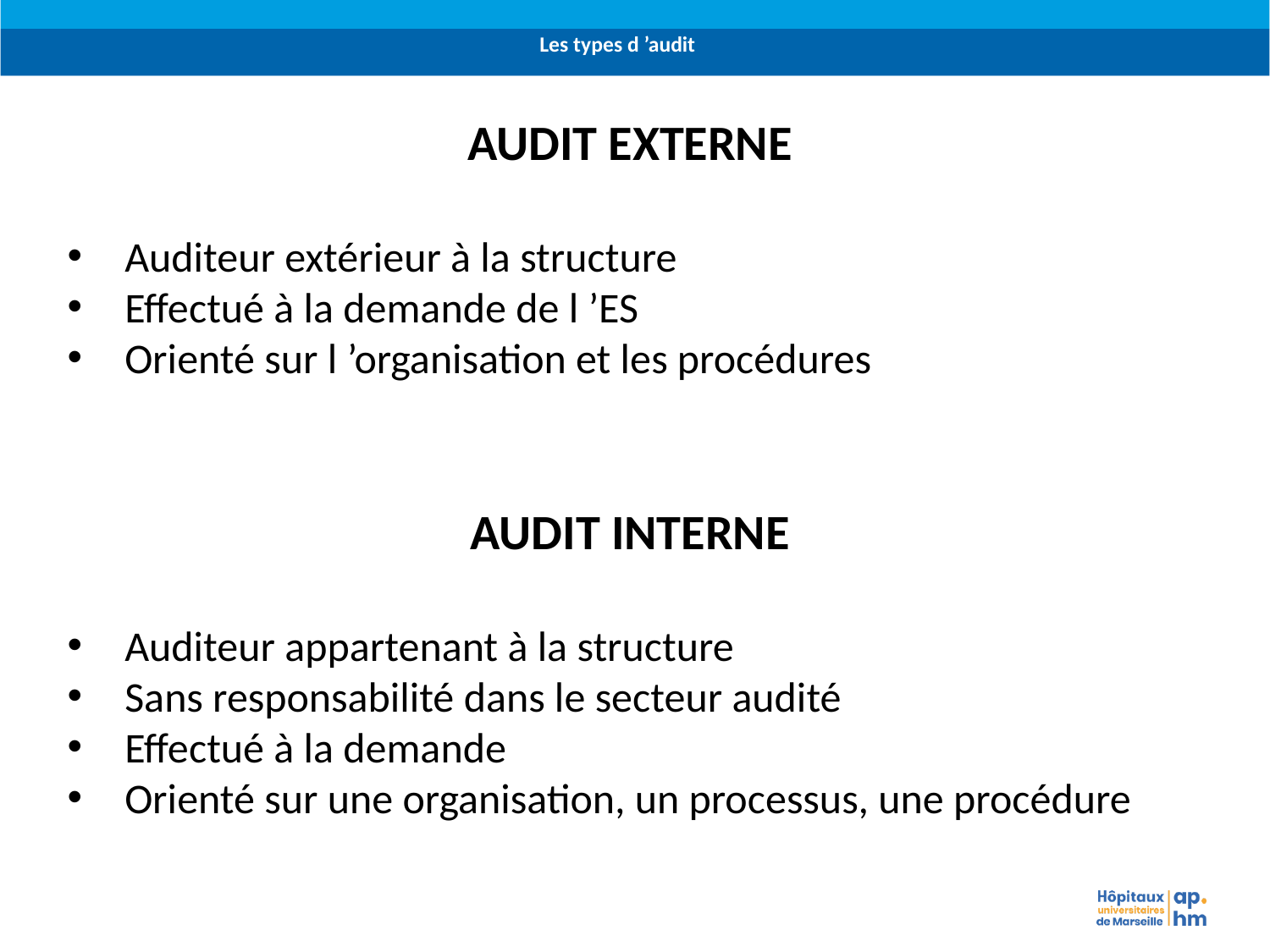

Les types d ’audit
AUDIT EXTERNE

 Auditeur extérieur à la structure
 Effectué à la demande de l ’ES
 Orienté sur l ’organisation et les procédures

AUDIT INTERNE

 Auditeur appartenant à la structure
 Sans responsabilité dans le secteur audité
 Effectué à la demande
 Orienté sur une organisation, un processus, une procédure